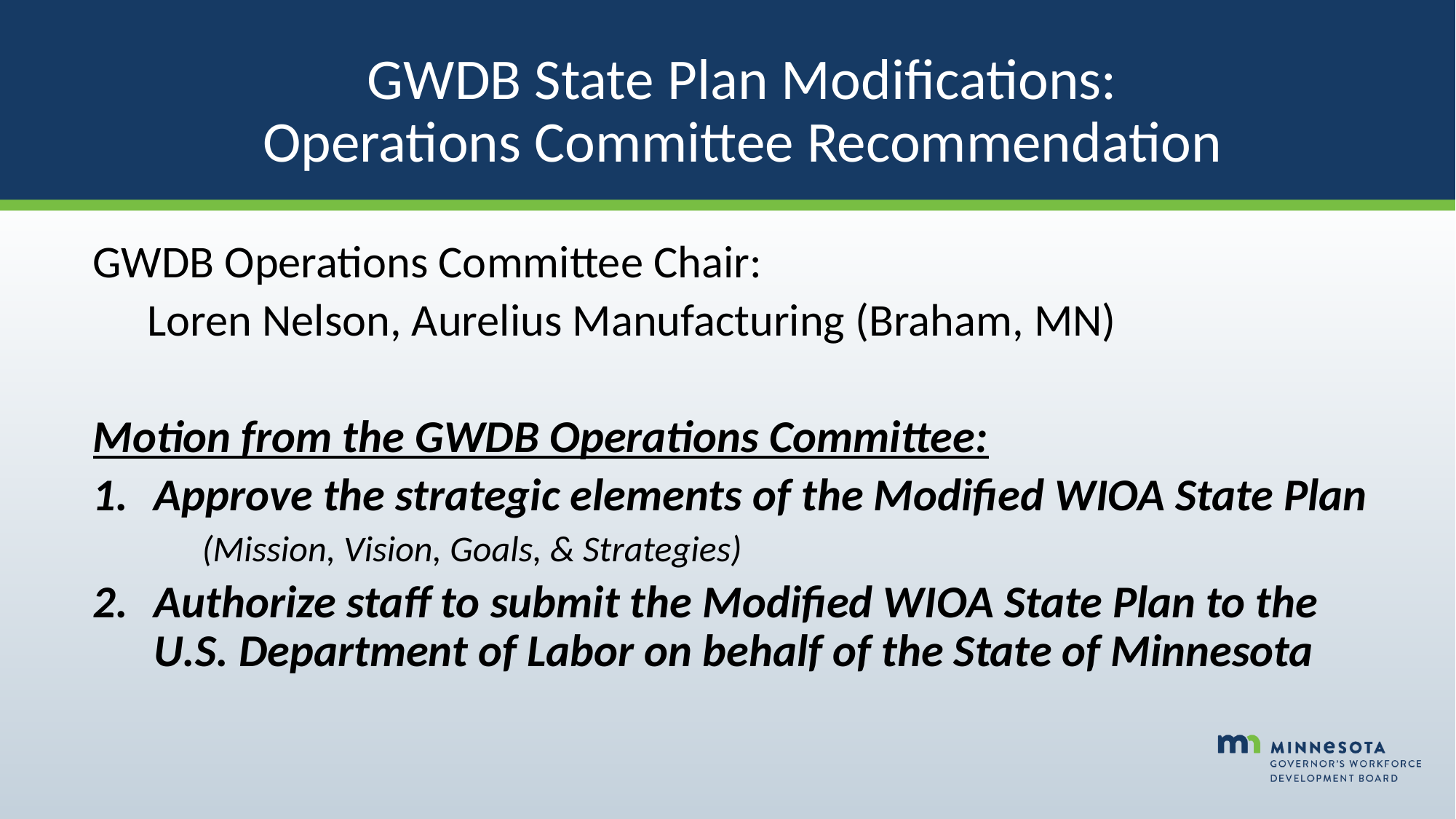

# GWDB State Plan Modifications: Operations Committee Recommendation
GWDB Operations Committee Chair:
Loren Nelson, Aurelius Manufacturing (Braham, MN)

Motion from the GWDB Operations Committee:
Approve the strategic elements of the Modified WIOA State Plan
(Mission, Vision, Goals, & Strategies)
Authorize staff to submit the Modified WIOA State Plan to the U.S. Department of Labor on behalf of the State of Minnesota